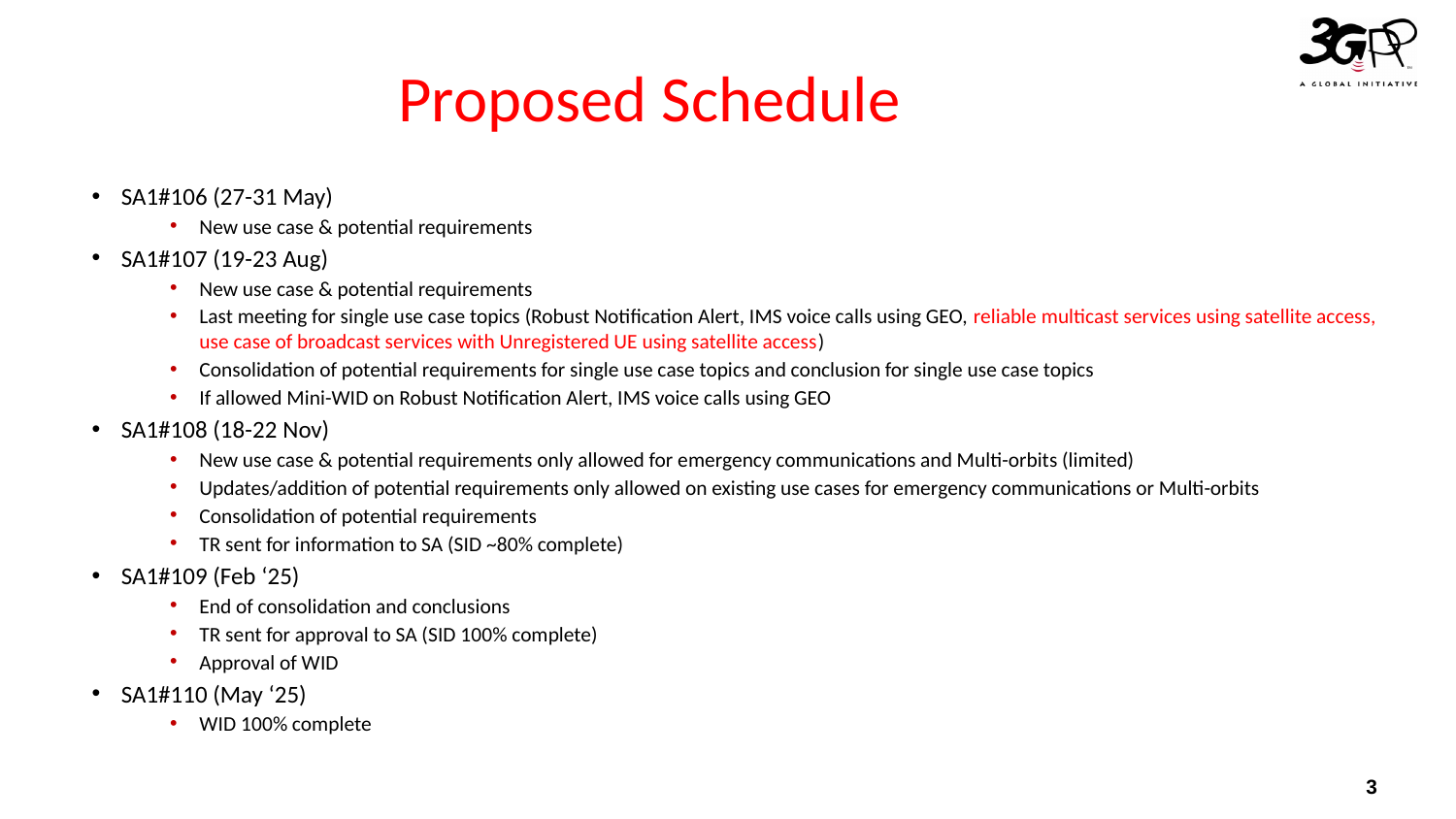

# Proposed Schedule
SA1#106 (27-31 May)
New use case & potential requirements
SA1#107 (19-23 Aug)
New use case & potential requirements
Last meeting for single use case topics (Robust Notification Alert, IMS voice calls using GEO, reliable multicast services using satellite access, use case of broadcast services with Unregistered UE using satellite access)
Consolidation of potential requirements for single use case topics and conclusion for single use case topics
If allowed Mini-WID on Robust Notification Alert, IMS voice calls using GEO
SA1#108 (18-22 Nov)
New use case & potential requirements only allowed for emergency communications and Multi-orbits (limited)
Updates/addition of potential requirements only allowed on existing use cases for emergency communications or Multi-orbits
Consolidation of potential requirements
TR sent for information to SA (SID ~80% complete)
SA1#109 (Feb ‘25)
End of consolidation and conclusions
TR sent for approval to SA (SID 100% complete)
Approval of WID
SA1#110 (May ‘25)
WID 100% complete